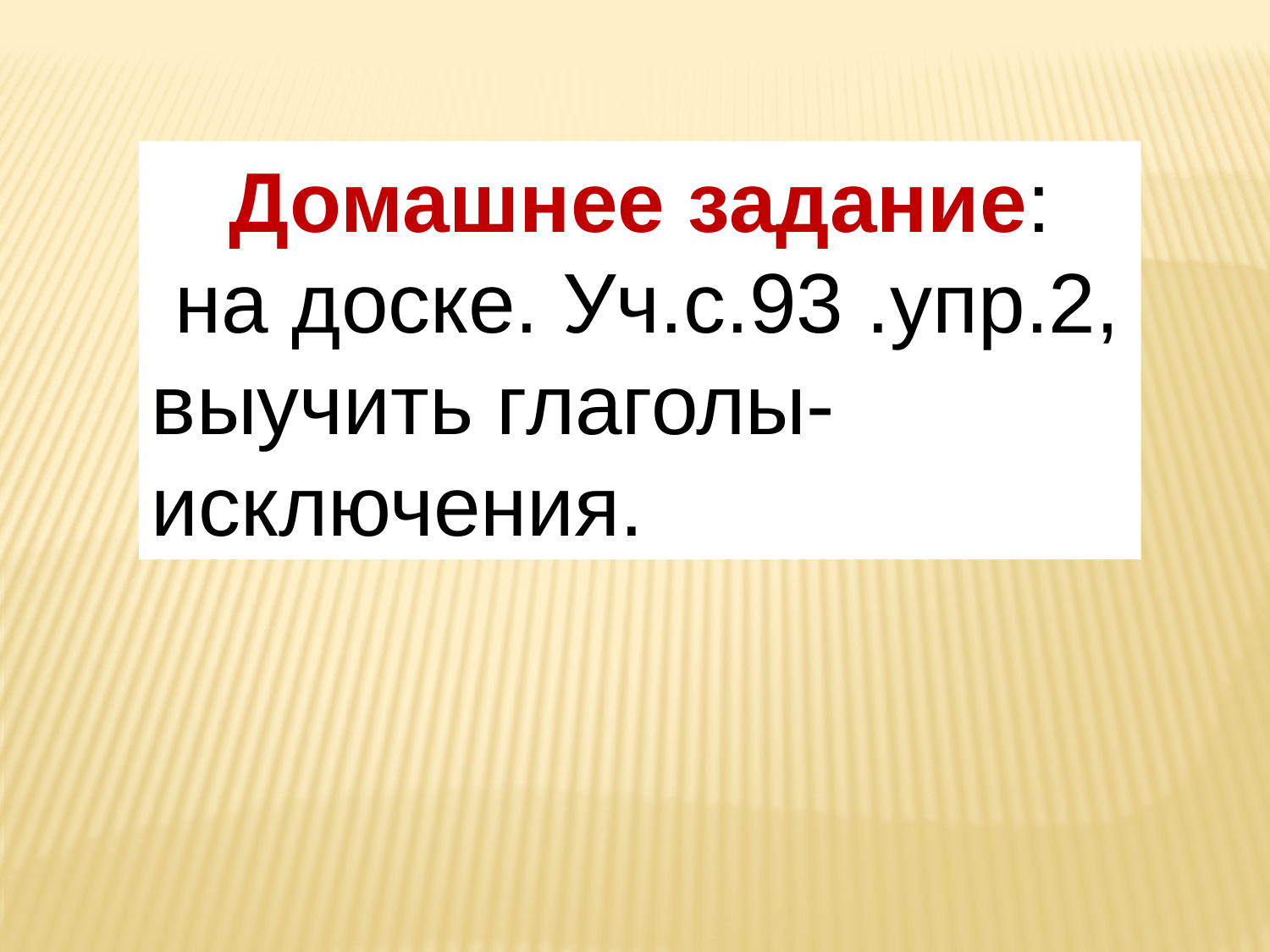

Домашнее задание:
 на доске. Уч.с.93 .упр.2, выучить глаголы-исключения.